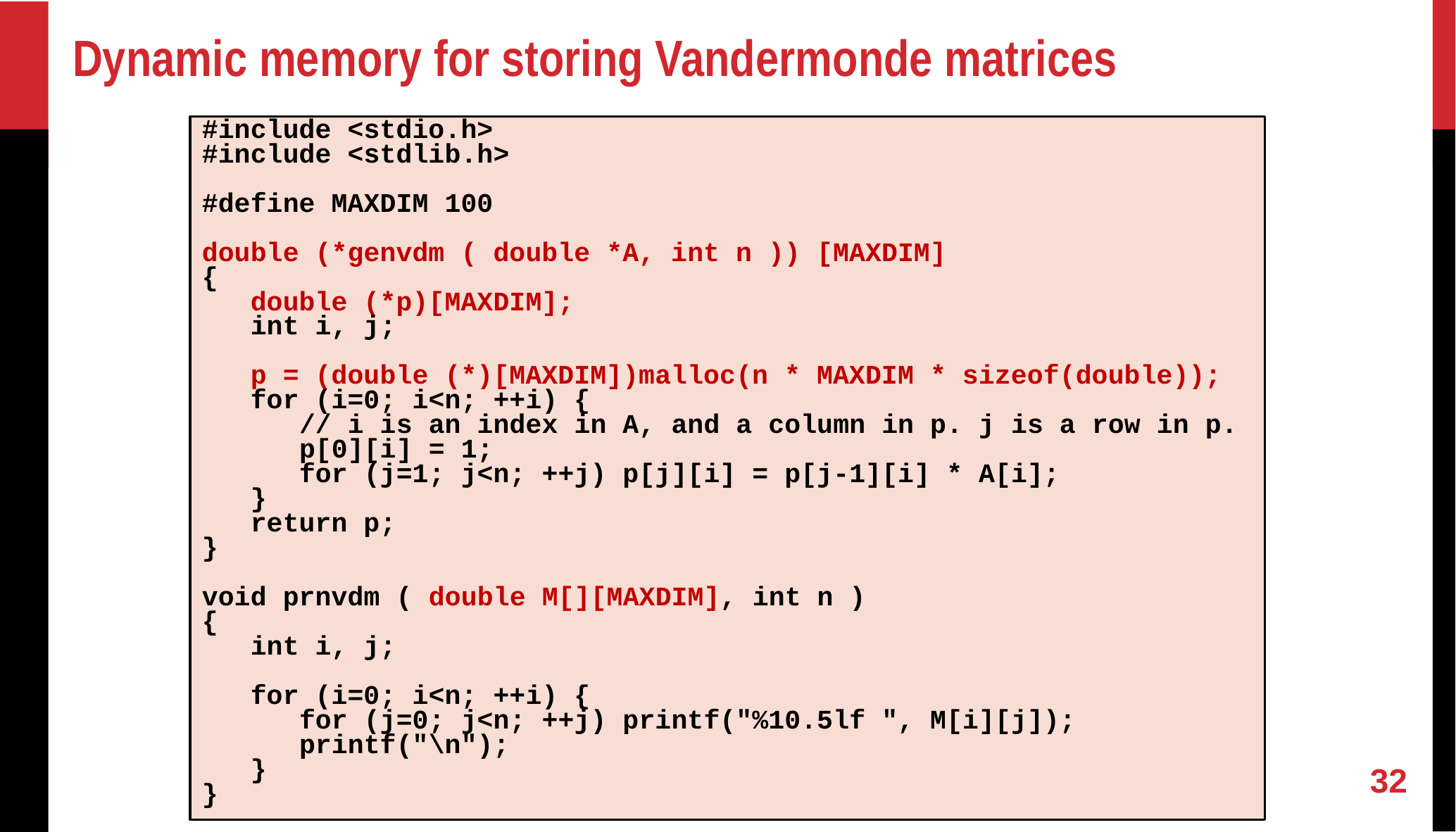

Dynamic memory for storing Vandermonde matrices
#include <stdio.h>
#include <stdlib.h>

#define MAXDIM 100

double (*genvdm ( double *A, int n )) [MAXDIM]
{
   double (*p)[MAXDIM];
   int i, j;

   p = (double (*)[MAXDIM])malloc(n * MAXDIM * sizeof(double));
   for (i=0; i<n; ++i) {
      // i is an index in A, and a column in p. j is a row in p.
      p[0][i] = 1;
      for (j=1; j<n; ++j) p[j][i] = p[j-1][i] * A[i];
   }
   return p;
}

void prnvdm ( double M[][MAXDIM], int n )
{
   int i, j;

   for (i=0; i<n; ++i) {
      for (j=0; j<n; ++j) printf("%10.5lf ", M[i][j]);
      printf("\n");
   }
}
32